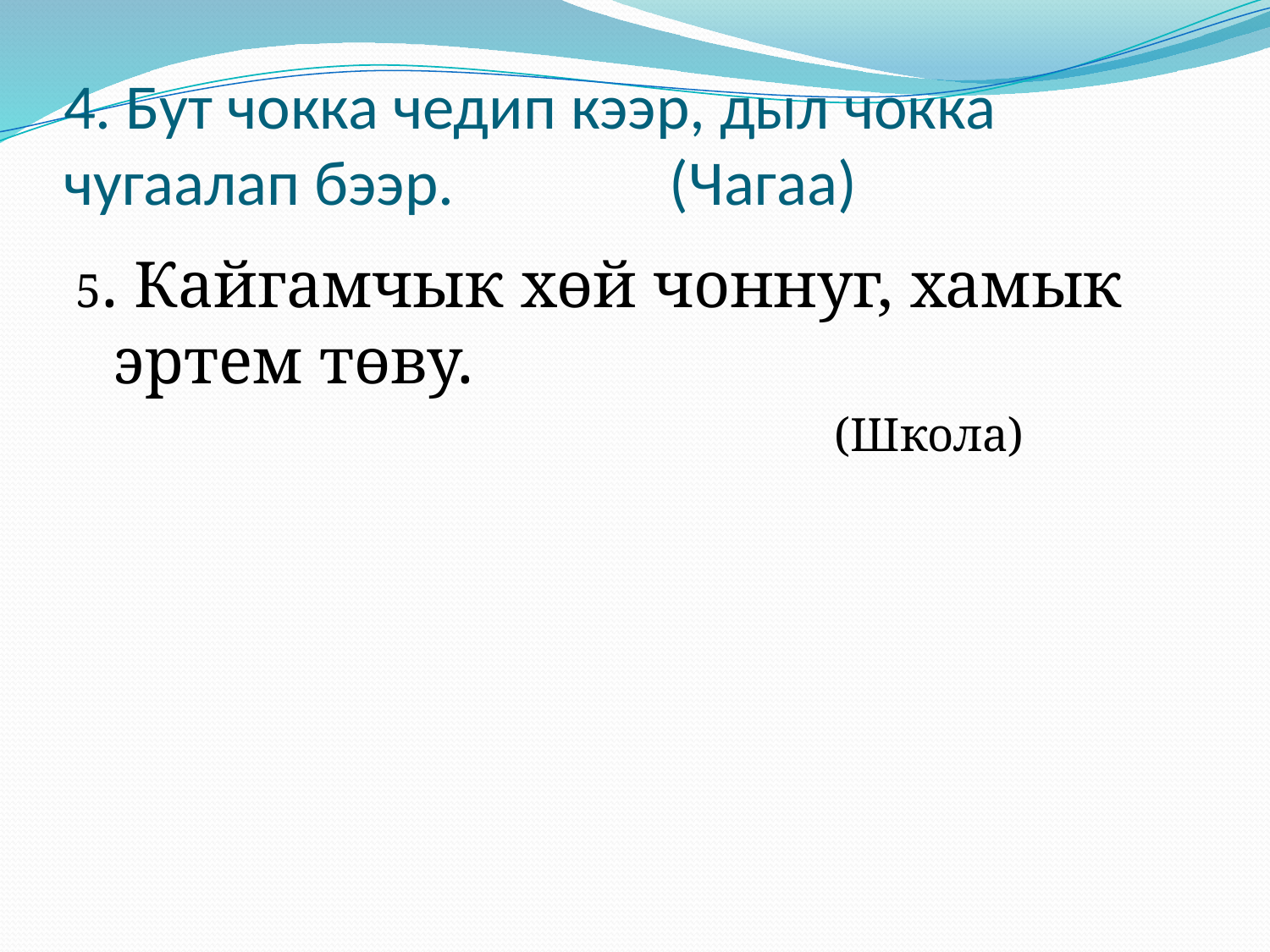

# 4. Бут чокка чедип кээр, дыл чокка чугаалап бээр.               (Чагаа)
5. Кайгамчык хөй чоннуг, хамык эртем төву.
                                                                (Школа)